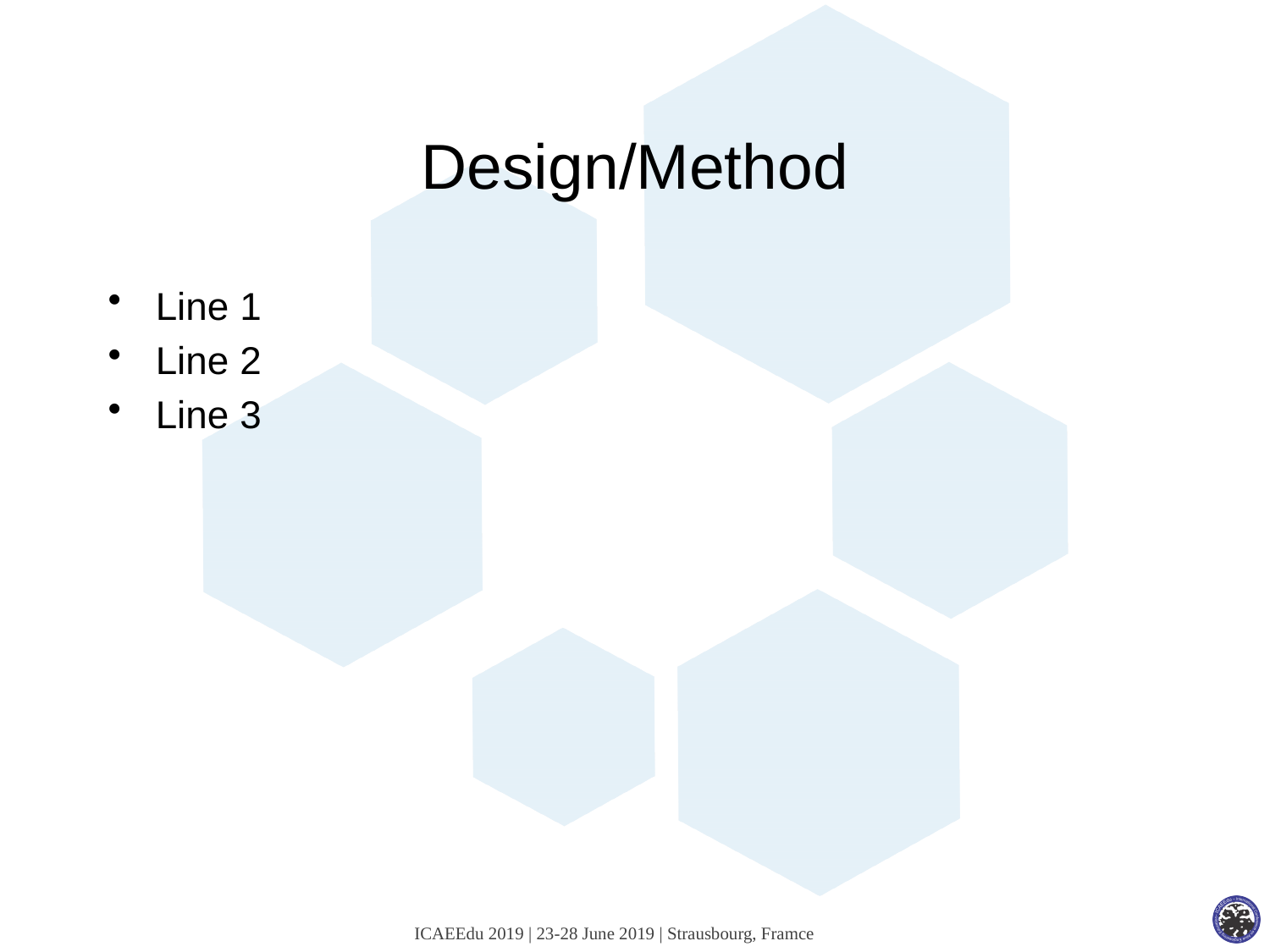

# Design/Method
Line 1
Line 2
Line 3
ICAEEdu 2019 | 23-28 June 2019 | Strausbourg, Framce